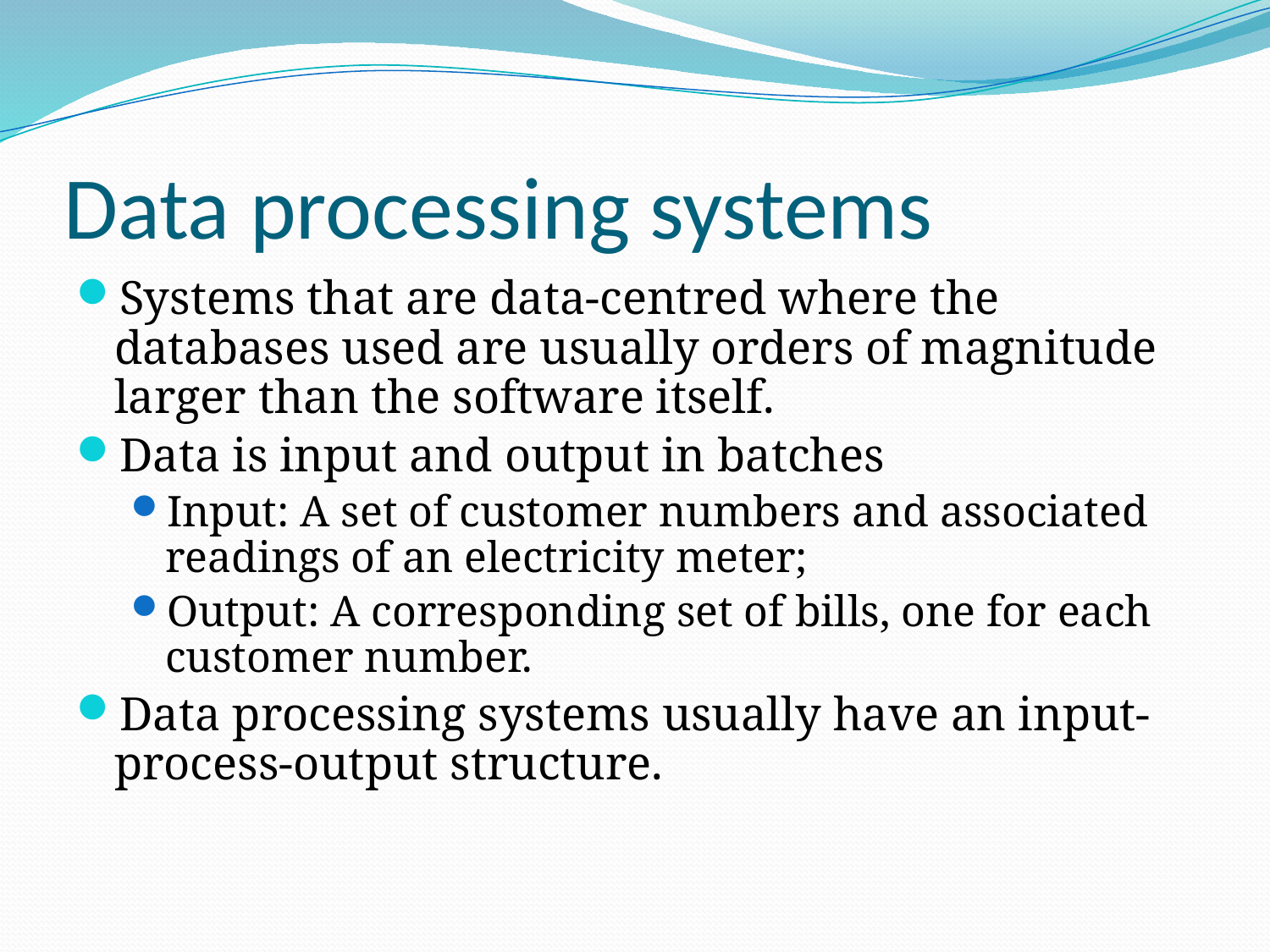

# Data processing systems
Systems that are data-centred where the databases used are usually orders of magnitude larger than the software itself.
Data is input and output in batches
Input: A set of customer numbers and associated readings of an electricity meter;
Output: A corresponding set of bills, one for each customer number.
Data processing systems usually have an input-process-output structure.